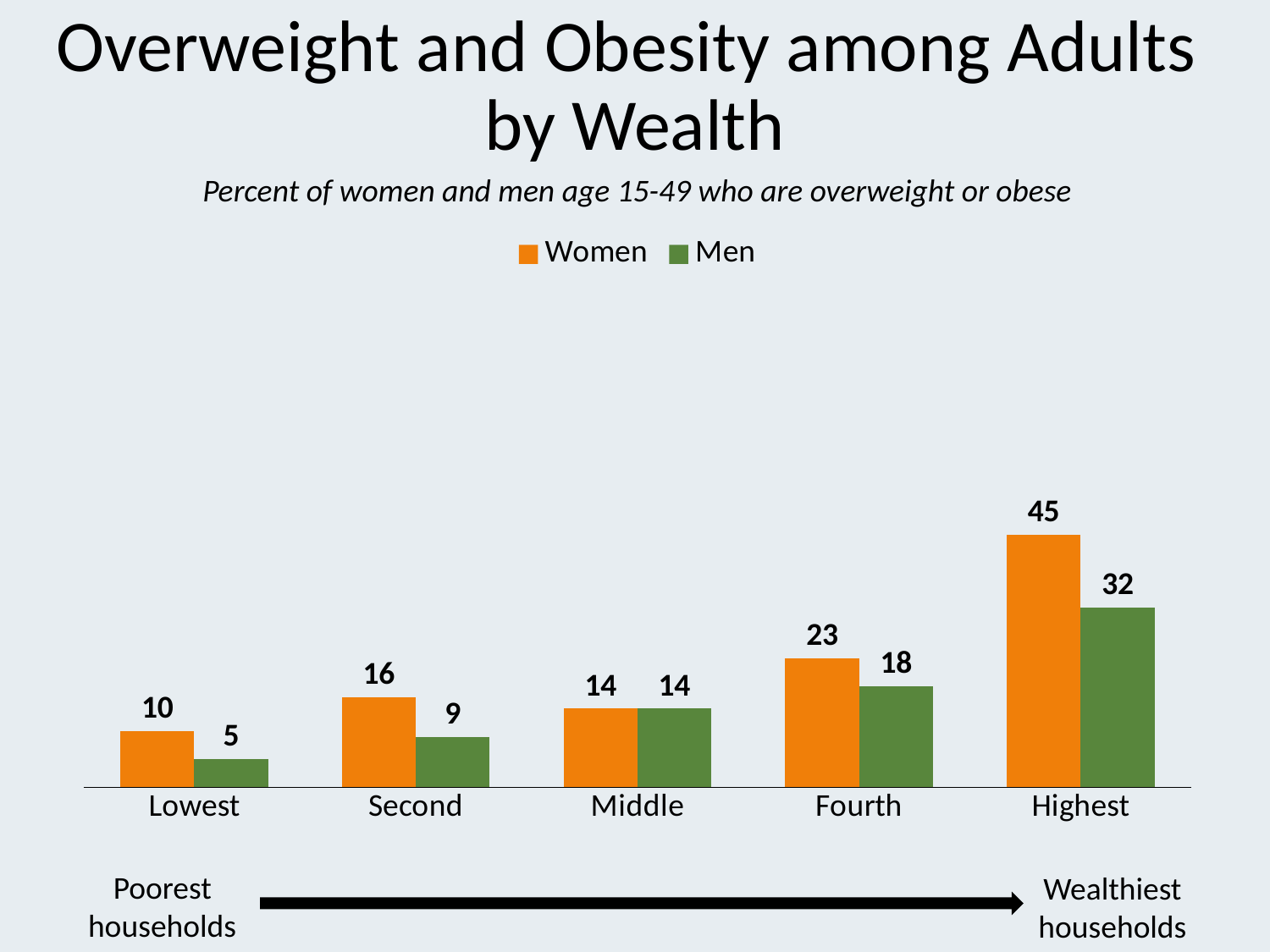

# Overweight and Obesity among Adults by Wealth
Percent of women and men age 15-49 who are overweight or obese

### Chart

| Category | Women | Men |
|---|---|---|
| Lowest | 10.0 | 5.0 |
| Second | 16.0 | 9.0 |
| Middle | 14.0 | 14.0 |
| Fourth | 23.0 | 18.0 |
| Highest | 45.0 | 32.0 |
Poorest
households
Wealthiest
households